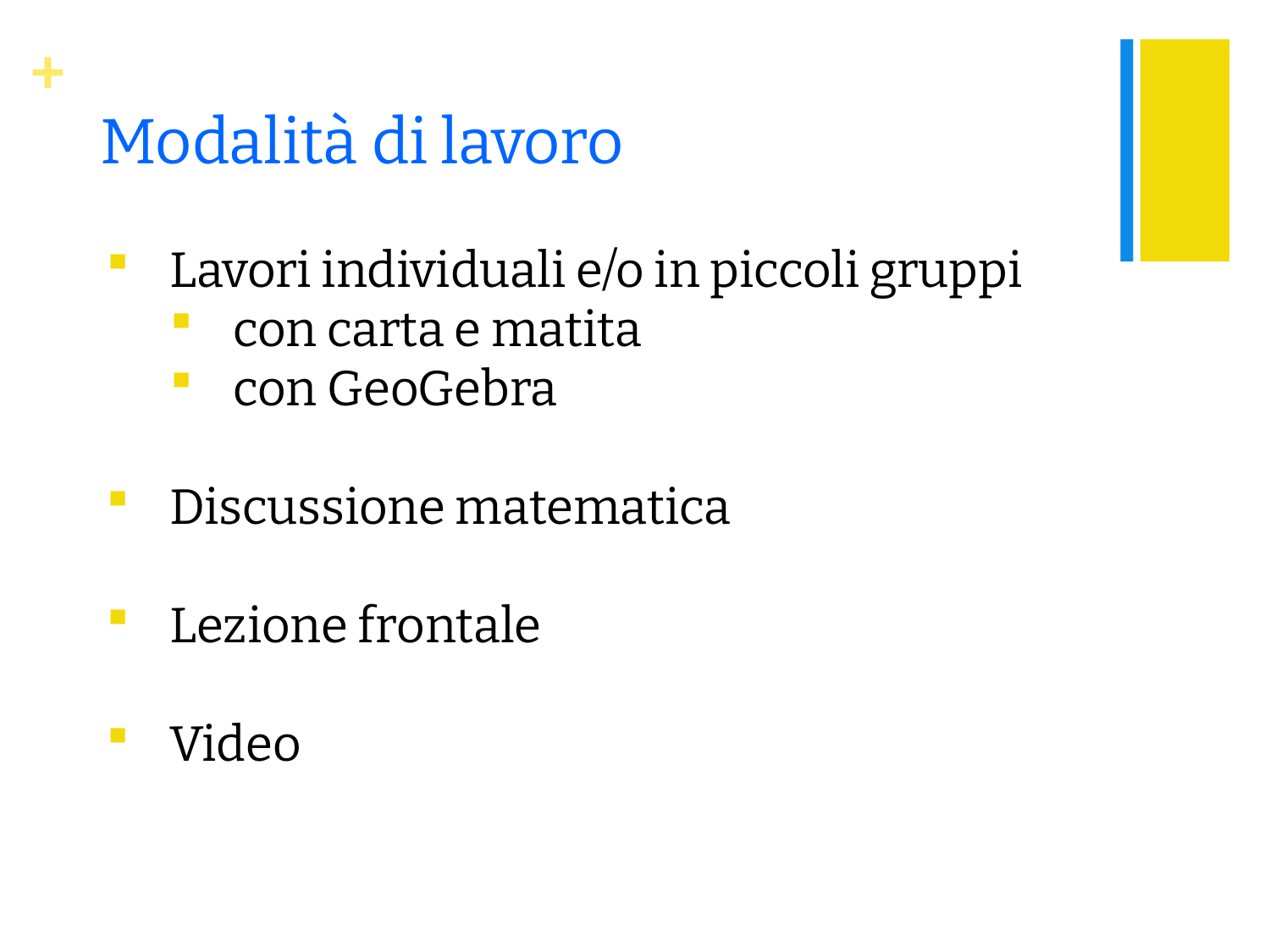

Modalità di lavoro
Lavori individuali e/o in piccoli gruppi
con carta e matita
con GeoGebra

Discussione matematica

Lezione frontale

Video